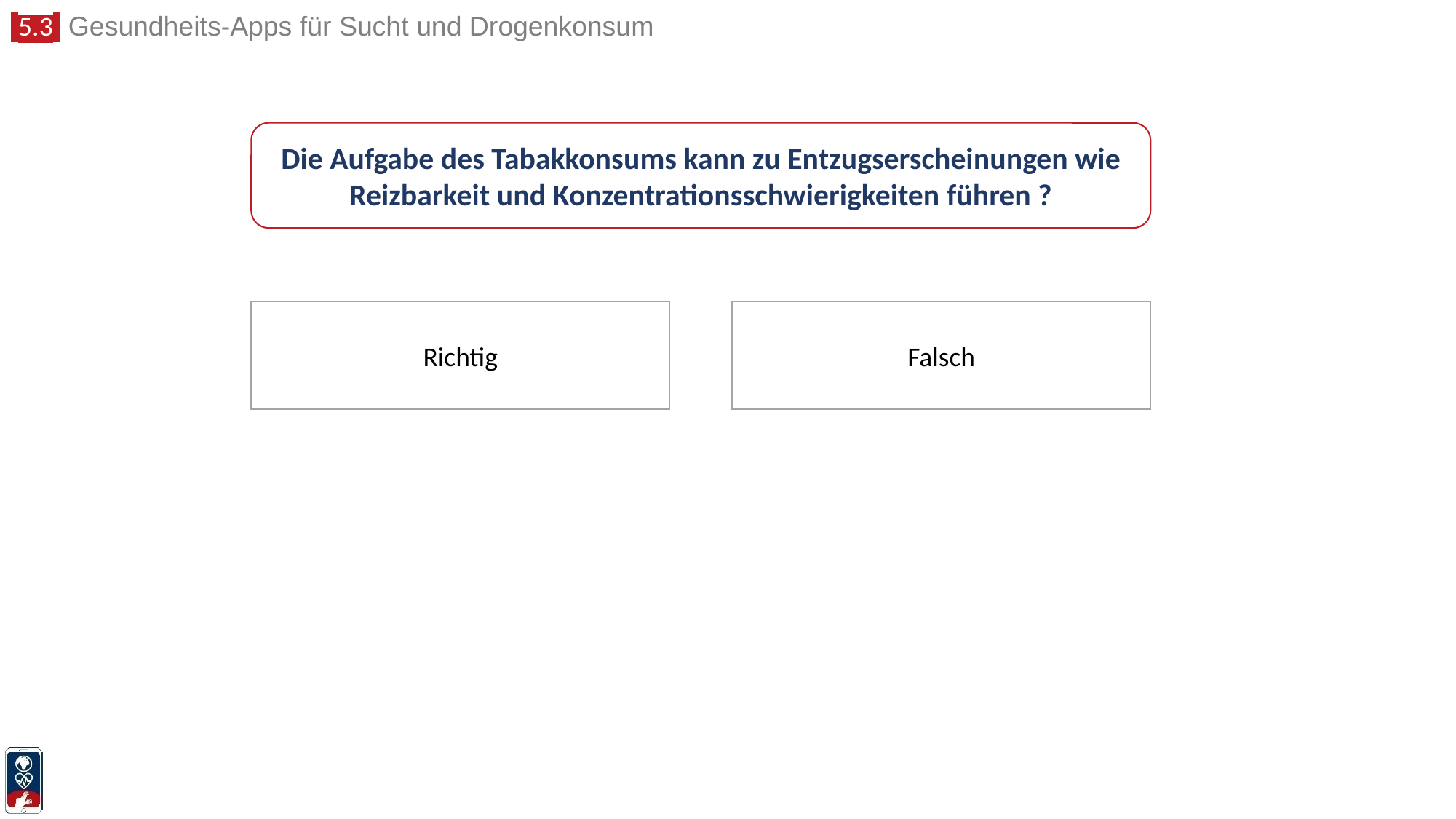

Die Aufgabe des Tabakkonsums kann zu Entzugserscheinungen wie Reizbarkeit und Konzentrationsschwierigkeiten führen ?
Richtig
Falsch